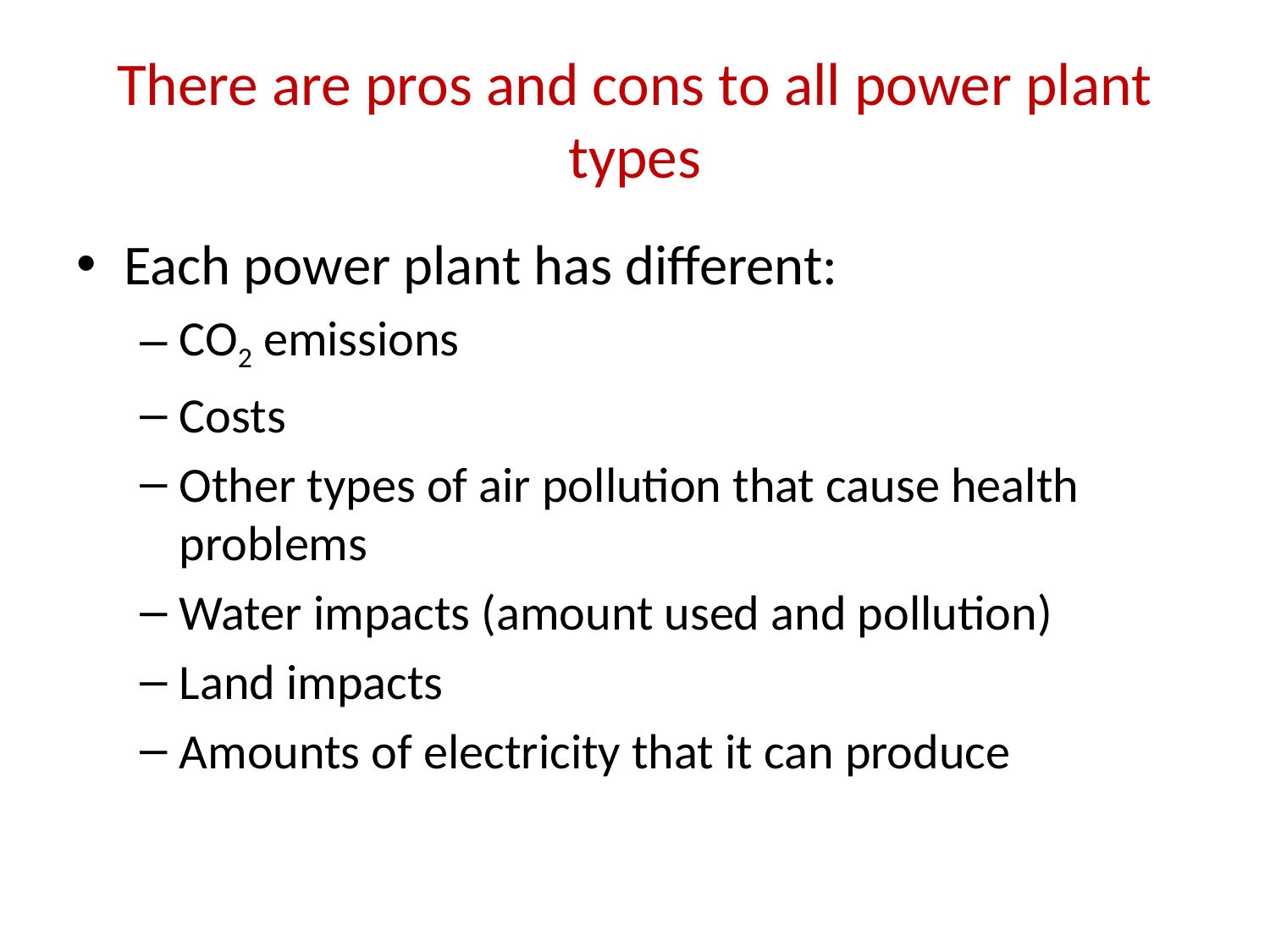

# There are pros and cons to all power plant types
Each power plant has different:
CO2 emissions
Costs
Other types of air pollution that cause health problems
Water impacts (amount used and pollution)
Land impacts
Amounts of electricity that it can produce